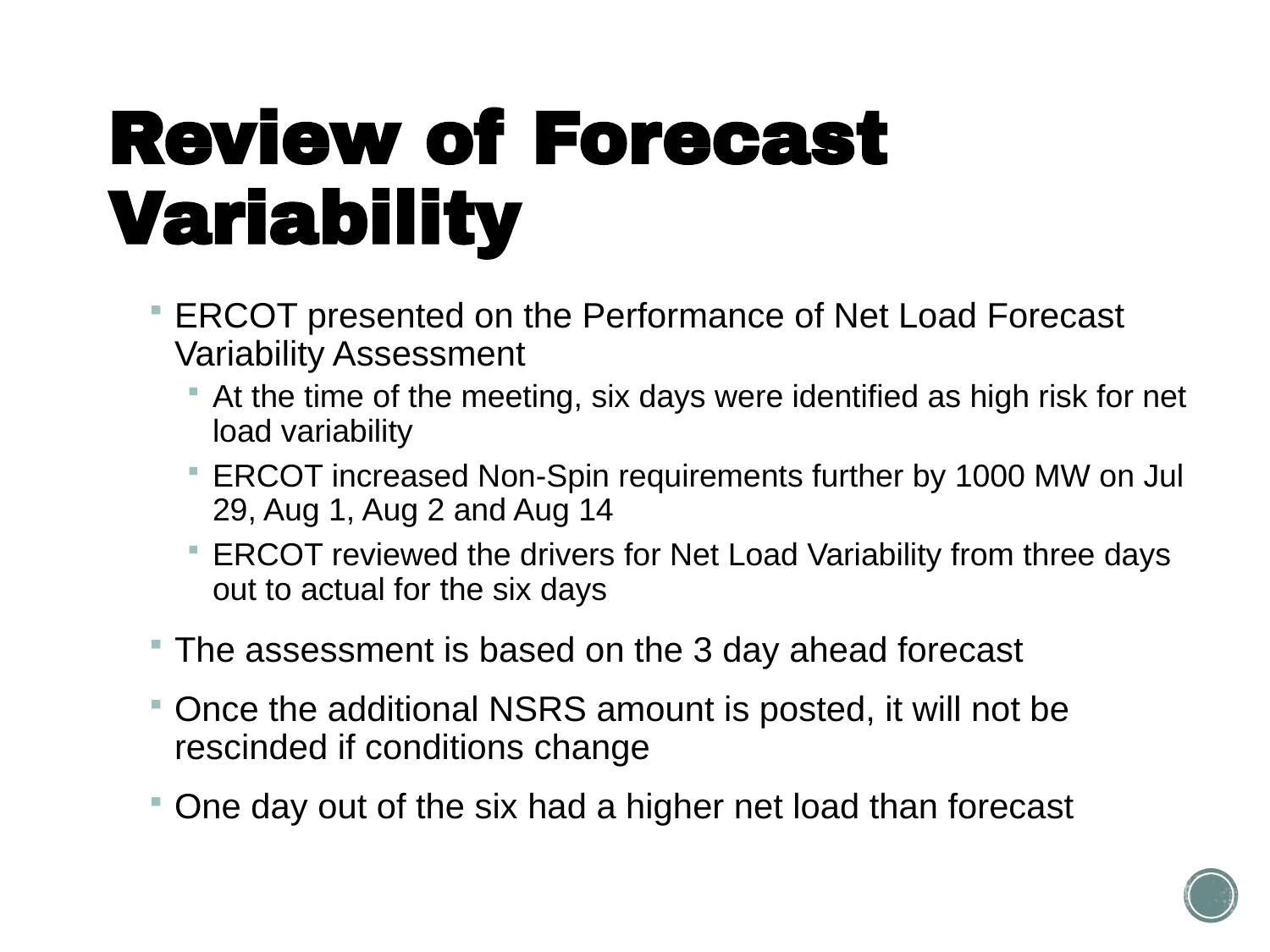

# Review of Forecast Variability
ERCOT presented on the Performance of Net Load Forecast Variability Assessment
At the time of the meeting, six days were identified as high risk for net load variability
ERCOT increased Non-Spin requirements further by 1000 MW on Jul 29, Aug 1, Aug 2 and Aug 14
ERCOT reviewed the drivers for Net Load Variability from three days out to actual for the six days
The assessment is based on the 3 day ahead forecast
Once the additional NSRS amount is posted, it will not be rescinded if conditions change
One day out of the six had a higher net load than forecast